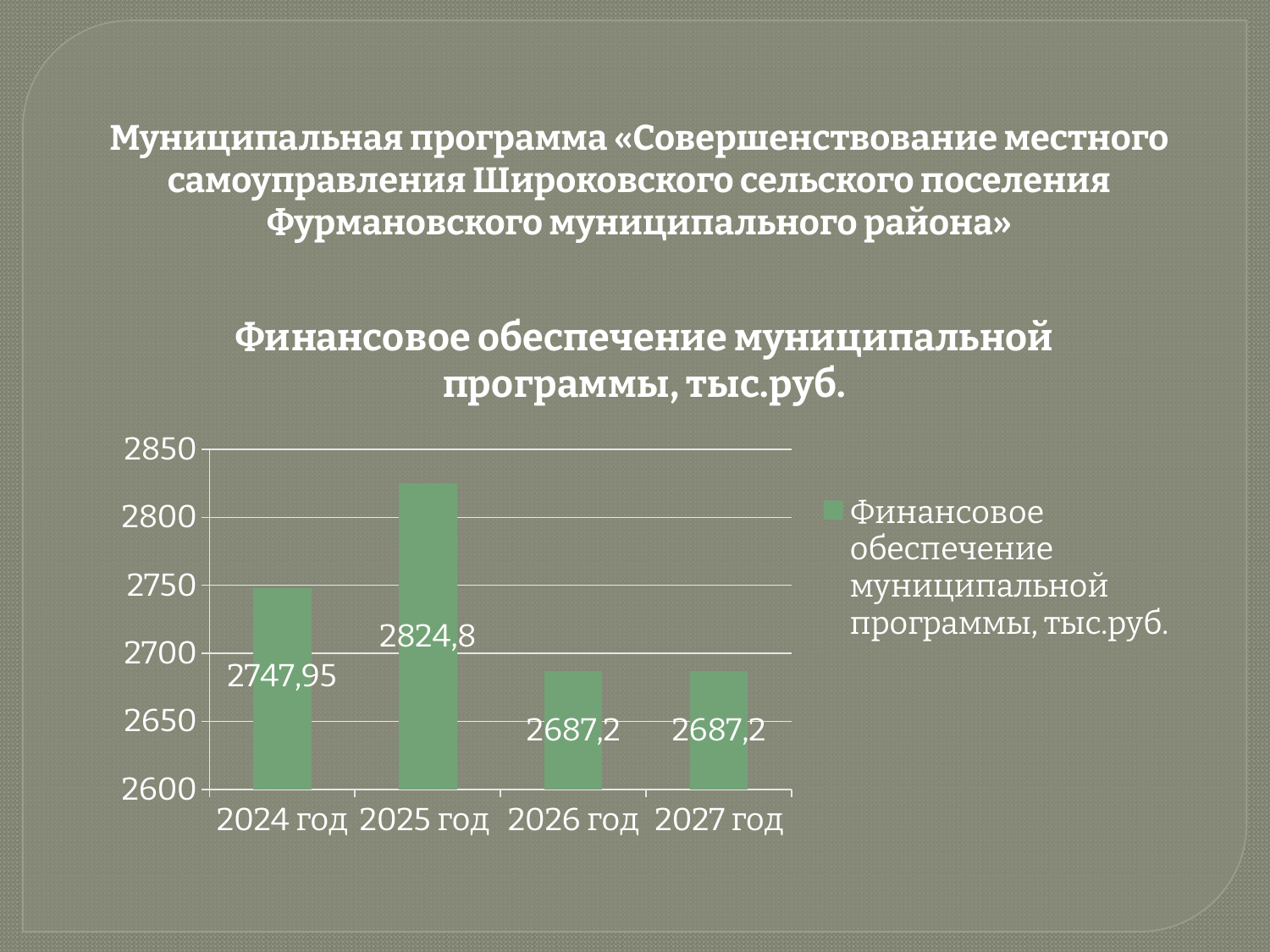

Муниципальная программа «Совершенствование местного
самоуправления Широковского сельского поселения
Фурмановского муниципального района»

### Chart:

| Category | Финансовое обеспечение муниципальной программы, тыс.руб. |
|---|---|
| 2024 год | 2747.95 |
| 2025 год  | 2824.8 |
| 2026 год | 2687.2 |
| 2027 год | 2687.2 |